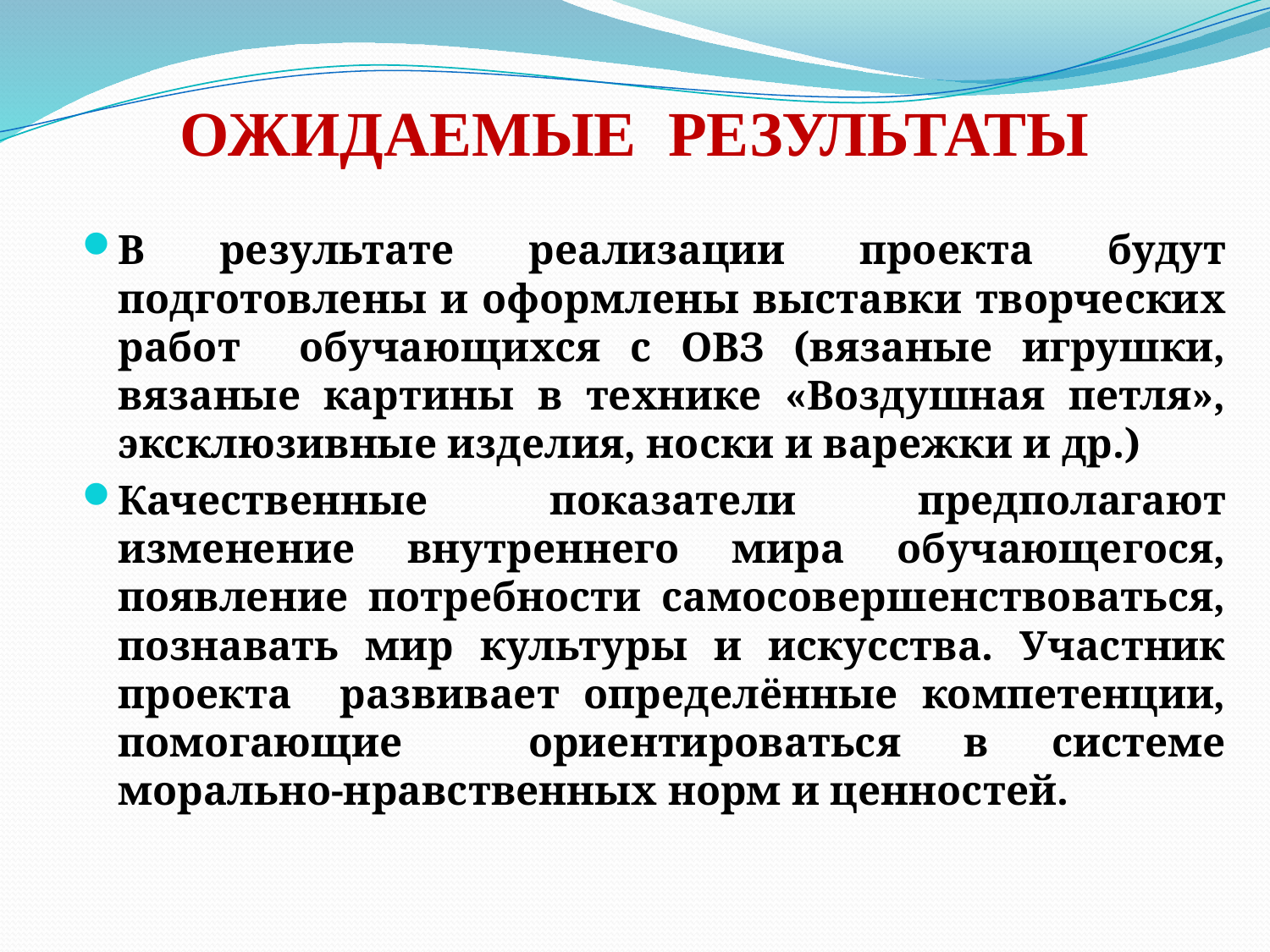

# ОЖИДАЕМЫЕ  РЕЗУЛЬТАТЫ
В результате реализации проекта будут подготовлены и оформлены выставки творческих работ  обучающихся с ОВЗ (вязаные игрушки, вязаные картины в технике «Воздушная петля», эксклюзивные изделия, носки и варежки и др.)
Качественные показатели предполагают изменение внутреннего мира обучающегося, появление потребности самосовершенствоваться, познавать мир культуры и искусства. Участник проекта  развивает определённые компетенции, помогающие  ориентироваться в системе морально-нравственных норм и ценностей.